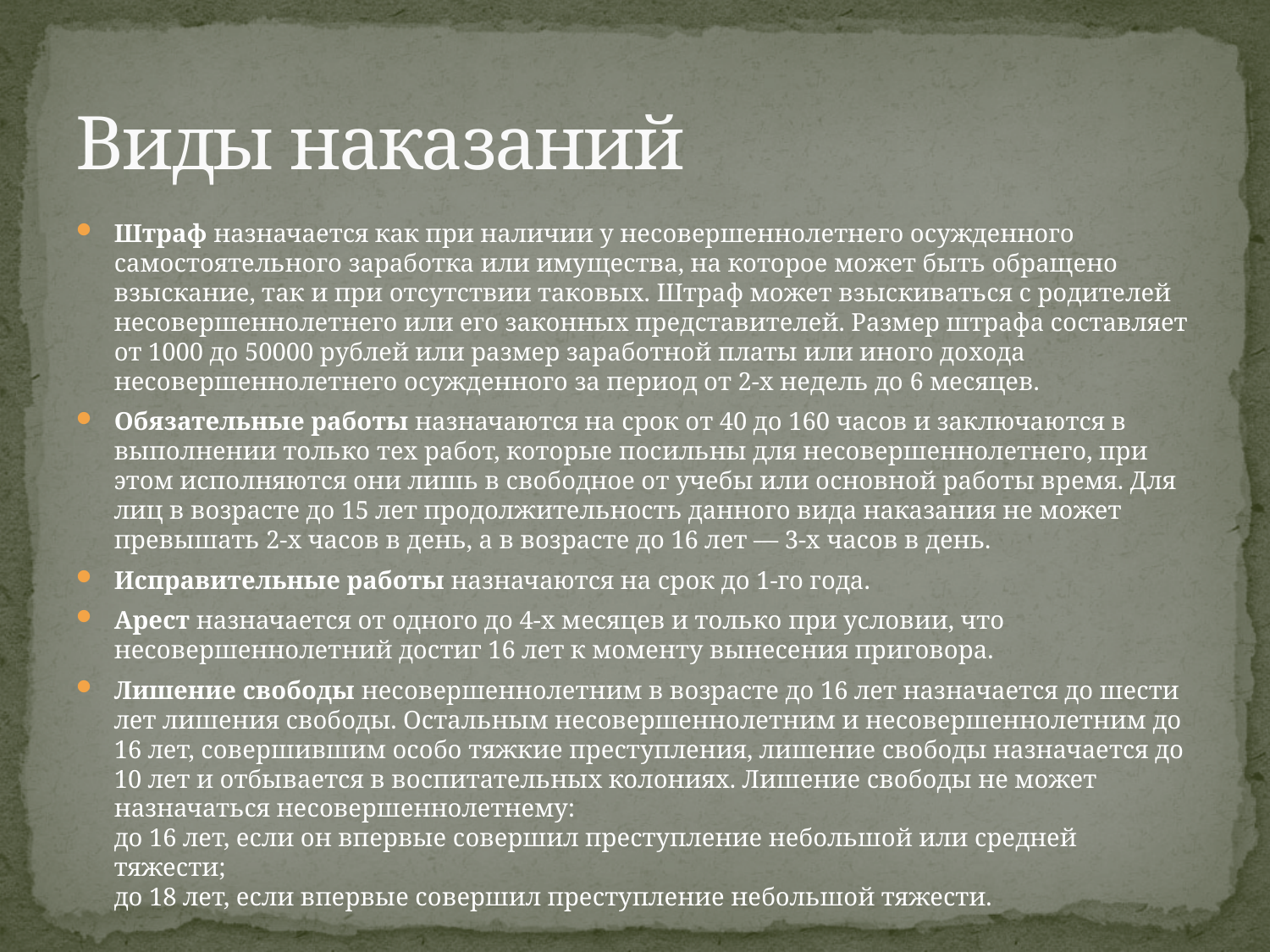

# Виды наказаний
Штраф назначается как при наличии у несовершеннолетнего осужденного самостоятельного заработка или имущества, на которое может быть обращено взыскание, так и при отсутствии таковых. Штраф может взыскиваться с родителей несовершеннолетнего или его законных представителей. Размер штрафа составляет от 1000 до 50000 рублей или размер заработной платы или иного дохода несовершеннолетнего осужденного за период от 2-х недель до 6 месяцев.
Обязательные работы назначаются на срок от 40 до 160 часов и заключаются в выполнении только тех работ, которые посильны для несовершеннолетнего, при этом исполняются они лишь в свободное от учебы или основной работы время. Для лиц в возрасте до 15 лет продолжительность данного вида наказания не может превышать 2-х часов в день, а в возрасте до 16 лет — 3-х часов в день.
Исправительные работы назначаются на срок до 1-го года.
Арест назначается от одного до 4-х месяцев и только при условии, что несовершеннолетний достиг 16 лет к моменту вынесения приговора.
Лишение свободы несовершеннолетним в возрасте до 16 лет назначается до шести лет лишения свободы. Остальным несовершеннолетним и несовершеннолетним до 16 лет, совершившим особо тяжкие преступления, лишение свободы назначается до 10 лет и отбывается в воспитательных колониях. Лишение свободы не может назначаться несовершеннолетнему:
до 16 лет, если он впервые совершил преступление небольшой или средней тяжести;
до 18 лет, если впервые совершил преступление небольшой тяжести.